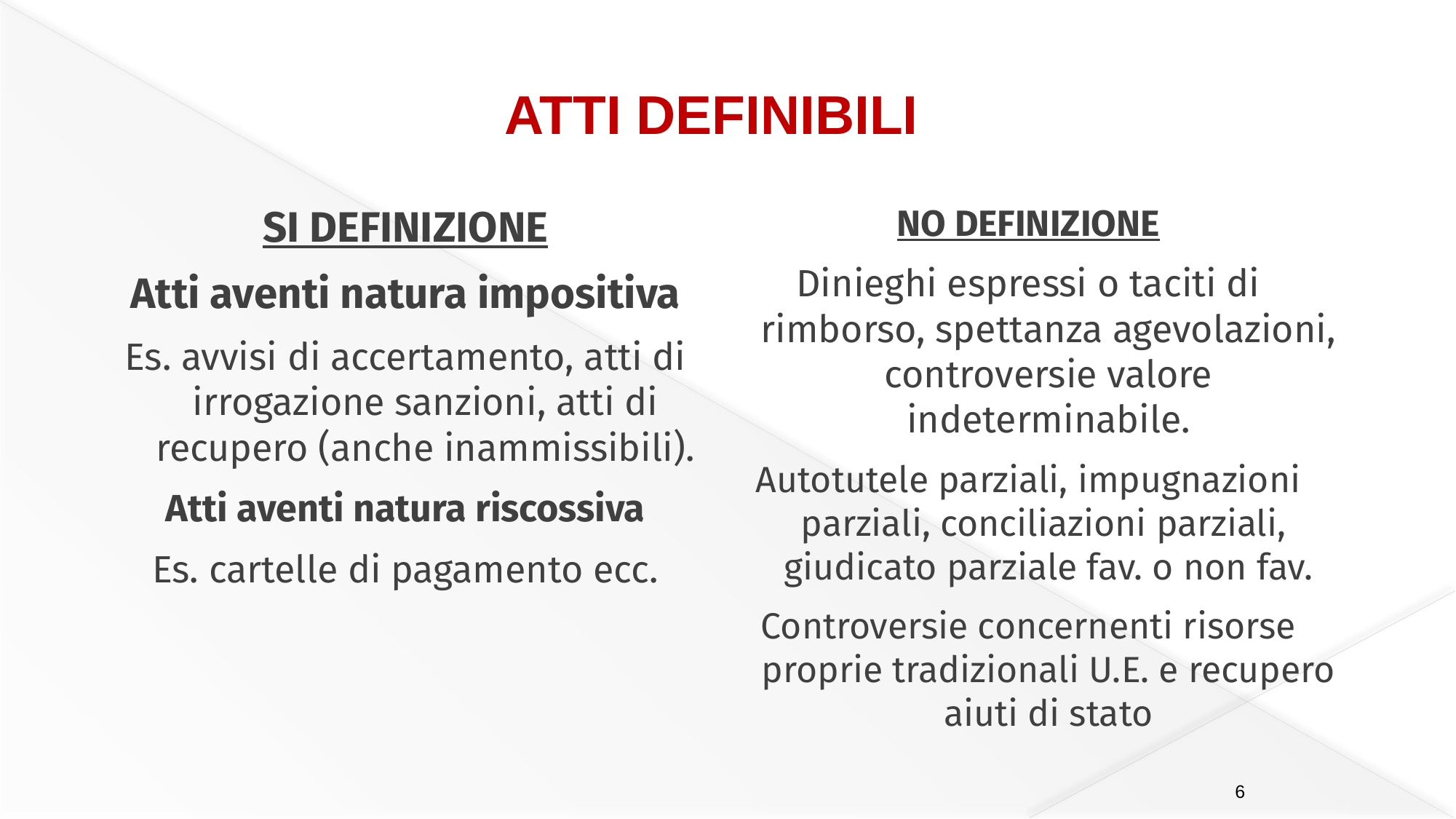

ATTI DEFINIBILI
SI DEFINIZIONE
Atti aventi natura impositiva
Es. avvisi di accertamento, atti di irrogazione sanzioni, atti di recupero (anche inammissibili).
Atti aventi natura riscossiva
Es. cartelle di pagamento ecc.

NO DEFINIZIONE
Dinieghi espressi o taciti di rimborso, spettanza agevolazioni, controversie valore indeterminabile.
Autotutele parziali, impugnazioni parziali, conciliazioni parziali,  giudicato parziale fav. o non fav.
Controversie concernenti risorse proprie tradizionali U.E. e recupero aiuti di stato
6